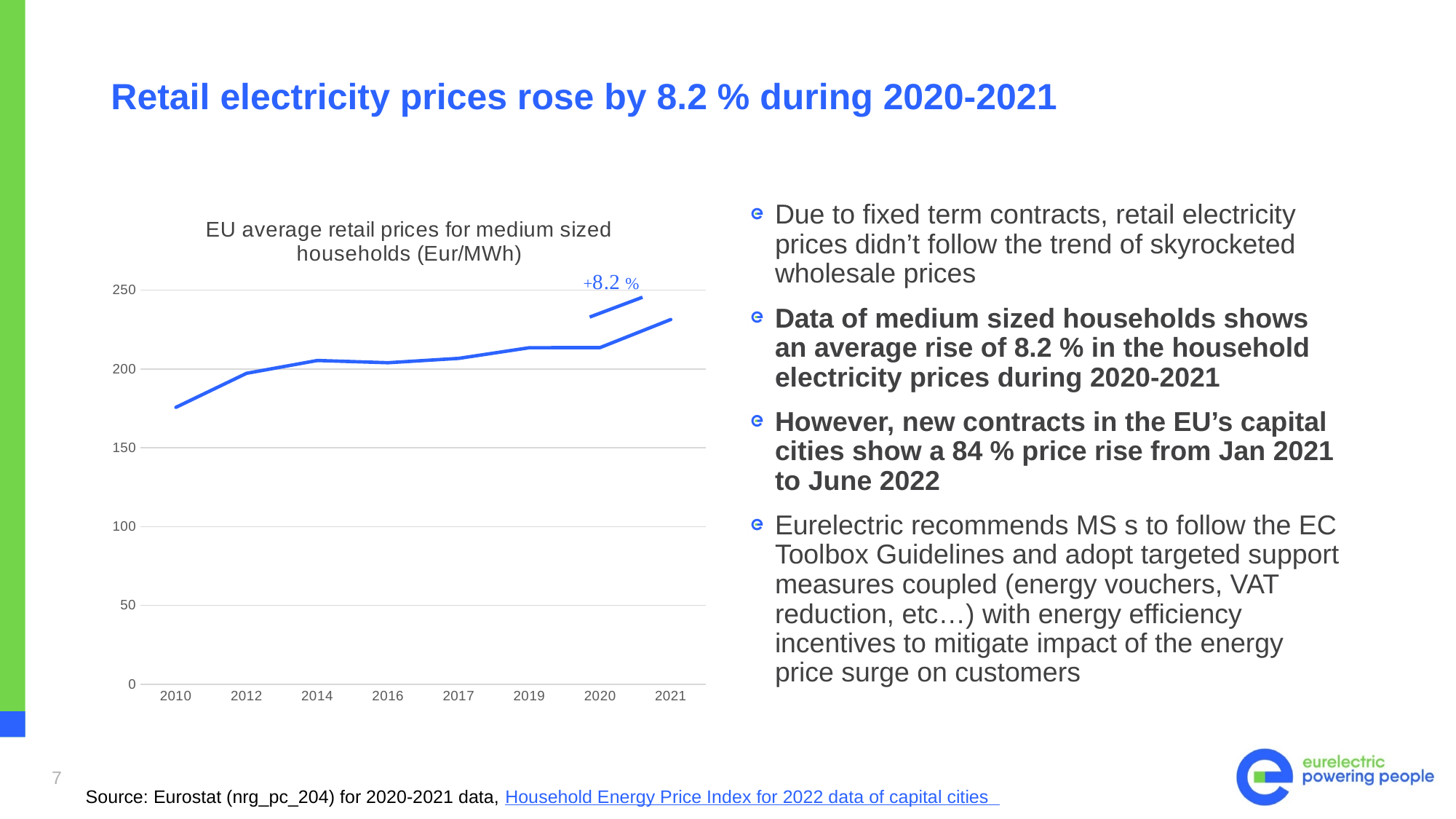

# Retail electricity prices rose by 8.2 % during 2020-2021

### Chart: EU average retail prices for medium sized households (Eur/MWh)

| Category |  |
|---|---|
| 2010 | 175.67 |
| 2012 | 197.29 |
| 2014 | 205.4 |
| 2016 | 204.0 |
| 2017 | 206.75 |
| 2019 | 213.5 |
| 2020 | 213.6 |
| 2021 | 231.4 |
Due to fixed term contracts, retail electricity prices didn’t follow the trend of skyrocketed wholesale prices
Data of medium sized households shows an average rise of 8.2 % in the household electricity prices during 2020-2021
However, new contracts in the EU’s capital cities show a 84 % price rise from Jan 2021 to June 2022
Eurelectric recommends MS s to follow the EC Toolbox Guidelines and adopt targeted support measures coupled (energy vouchers, VAT reduction, etc…) with energy efficiency incentives to mitigate impact of the energy price surge on customers

7
Source: Eurostat (nrg_pc_204) for 2020-2021 data, Household Energy Price Index for 2022 data of capital cities